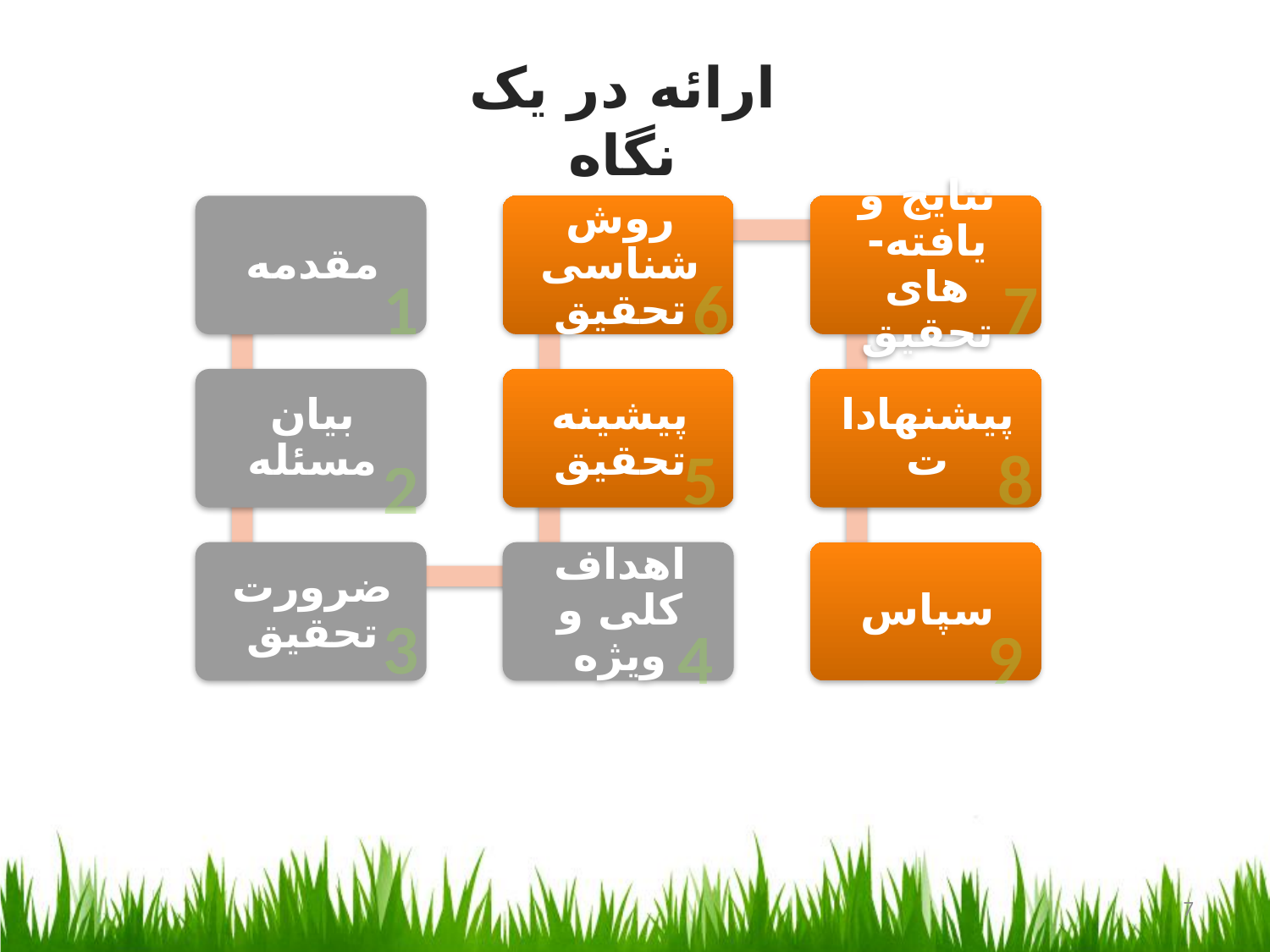

ارائه در یک نگاه
مقدمه
بیان مسئله
ضرورت تحقیق
اهداف کلی و ویژه
پیشینه تحقیق
روش شناسی تحقیق
نتایج و یافته- های تحقیق
پیشنهادات
سپاس
1
6
7
5
8
2
3
4
9
7